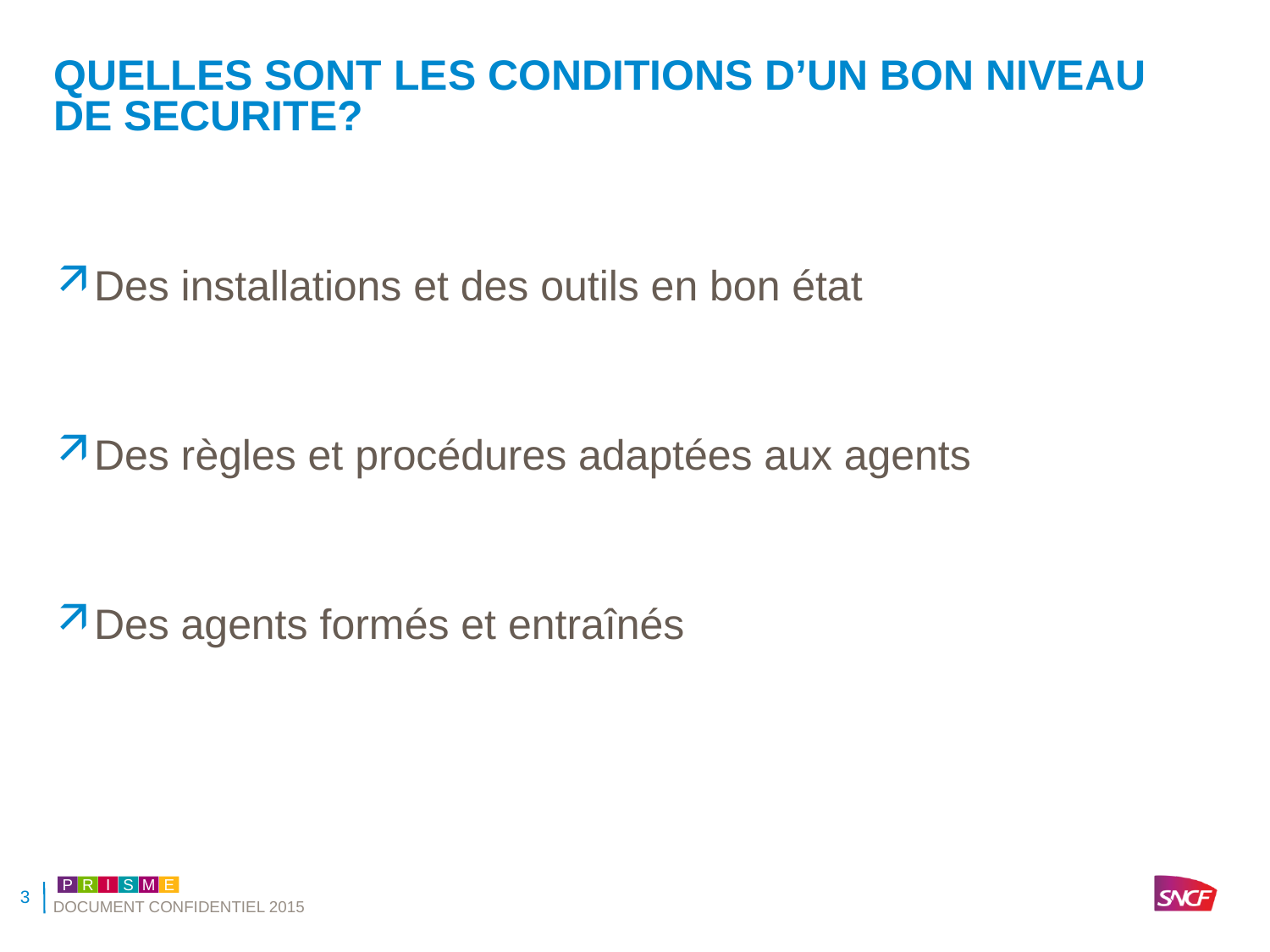

# QUELLES SONT LES CONDITIONS D’UN BON NIVEAU DE SECURITE?
Des installations et des outils en bon état

Des règles et procédures adaptées aux agents

Des agents formés et entraînés